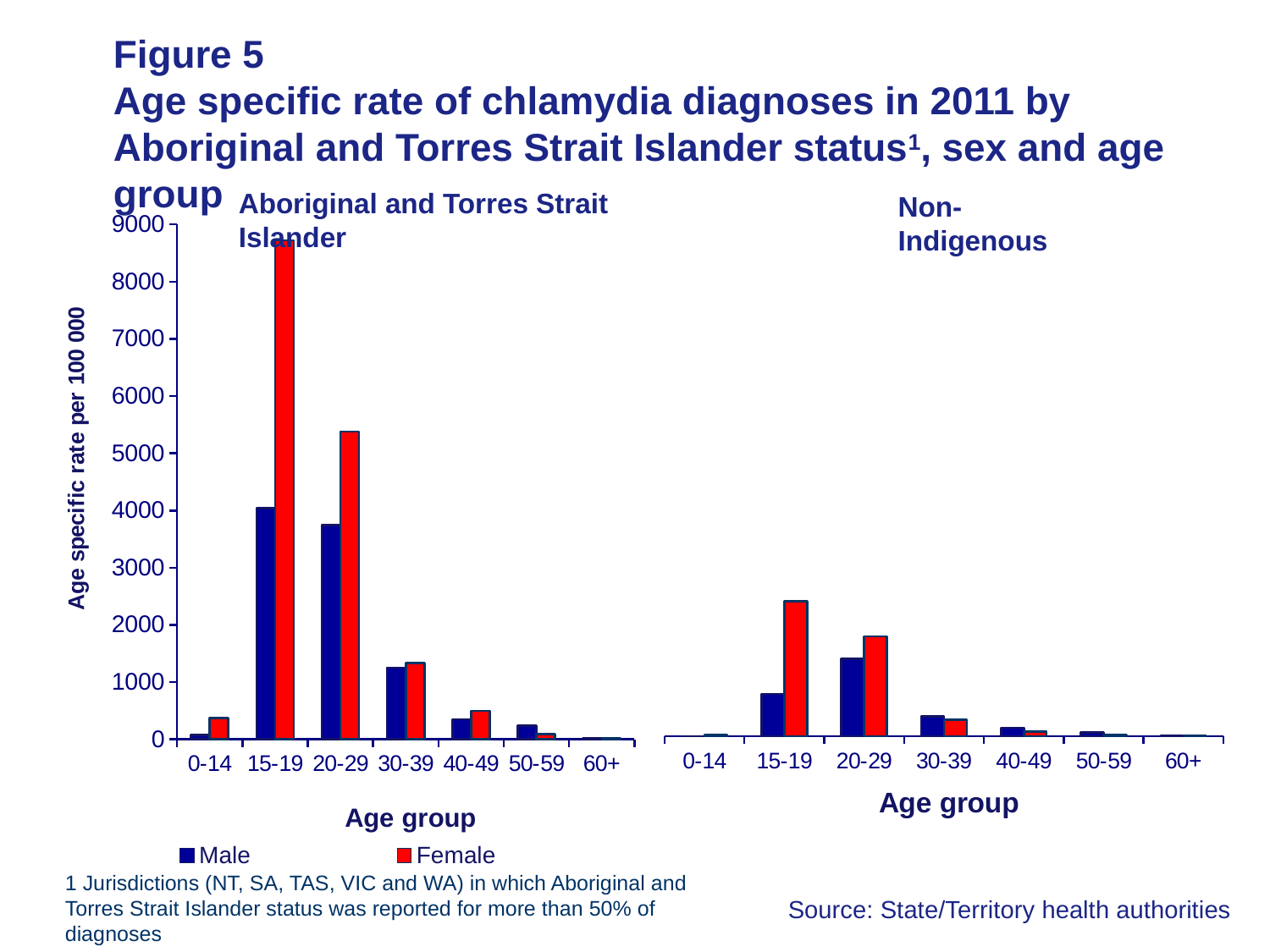

# Figure 5 Age specific rate of chlamydia diagnoses in 2011 by Aboriginal and Torres Strait Islander status1, sex and age group
Aboriginal and Torres Strait Islander
Non-Indigenous

### Chart

| Category | Male | Female |
|---|---|---|
| 0-14 | 2.062464449625934 | 19.00796731545679 |
| 15-19 | 722.5252727454705 | 2315.865381434705 |
| 20-29 | 1332.158610769613 | 1712.1498452049348 |
| 30-39 | 340.3383806820321 | 280.8585570854637 |
| 40-49 | 143.25916048964834 | 79.52754119554976 |
| 50-59 | 64.42345078682831 | 21.28189525524089 |
| 60+ | 16.696888034008275 | 2.9153782314538135 |

### Chart

| Category | Male | Female |
|---|---|---|
| 0-14 | 79.30423748975653 | 367.78832958225706 |
| 15-19 | 4044.6908020093542 | 8721.958484594601 |
| 20-29 | 3748.9349616586187 | 5381.2901795610915 |
| 30-39 | 1252.625262526253 | 1329.5814280689372 |
| 40-49 | 349.82935153583696 | 494.48459490300417 |
| 50-59 | 240.71962498416227 | 91.09542245502155 |
| 60+ | 17.20282126268708 | 13.517166801838346 |
1 Jurisdictions (NT, SA, TAS, VIC and WA) in which Aboriginal and Torres Strait Islander status was reported for more than 50% of diagnoses
 Source: State/Territory health authorities